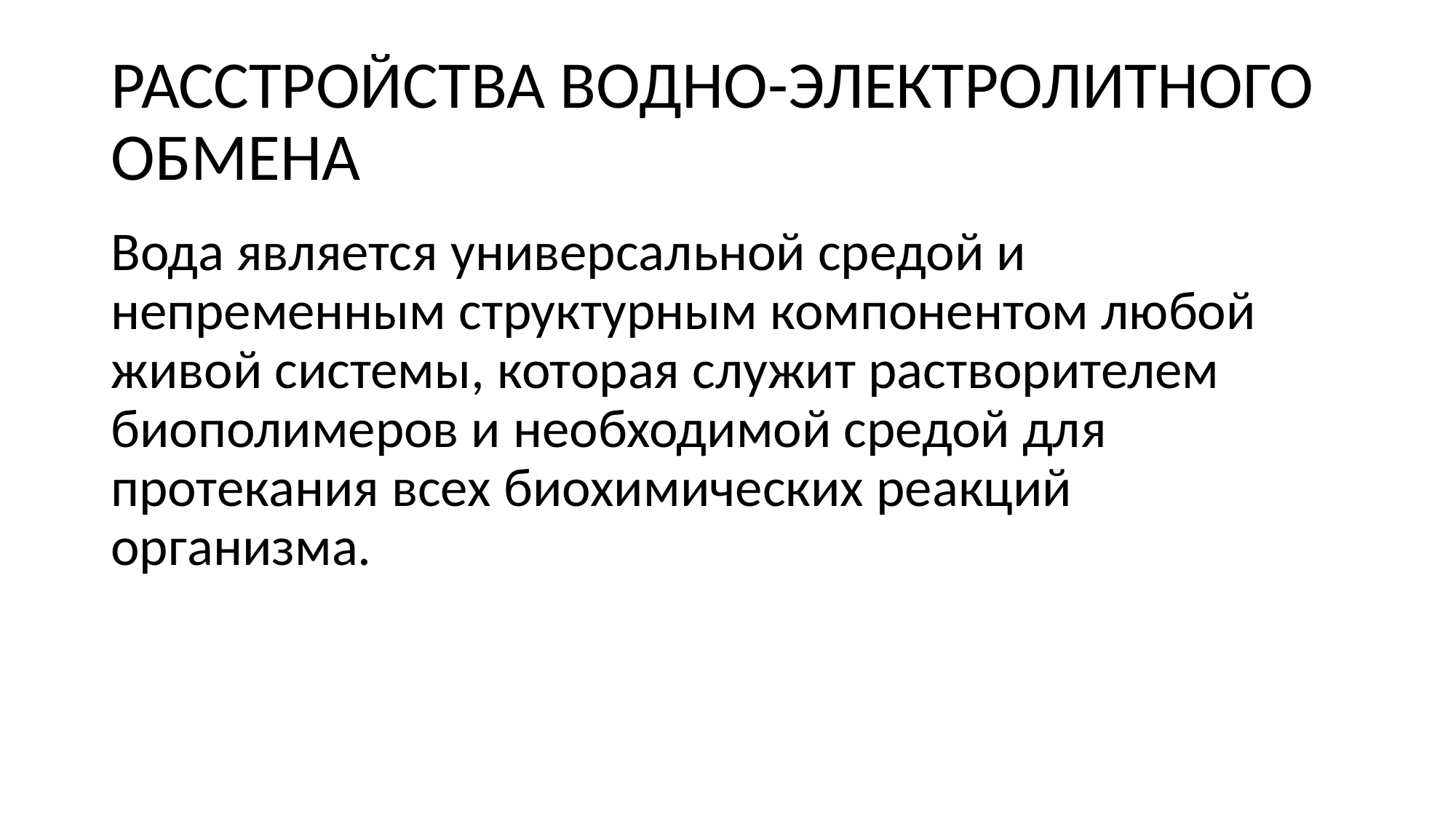

# РАССТРОЙСТВА ВОДНО-ЭЛЕКТРОЛИТНОГО ОБМЕНА
Вода является универсальной средой и непременным структурным компонентом любой живой системы, которая служит растворителем биополимеров и необходимой средой для протекания всех биохимических реакций организма.